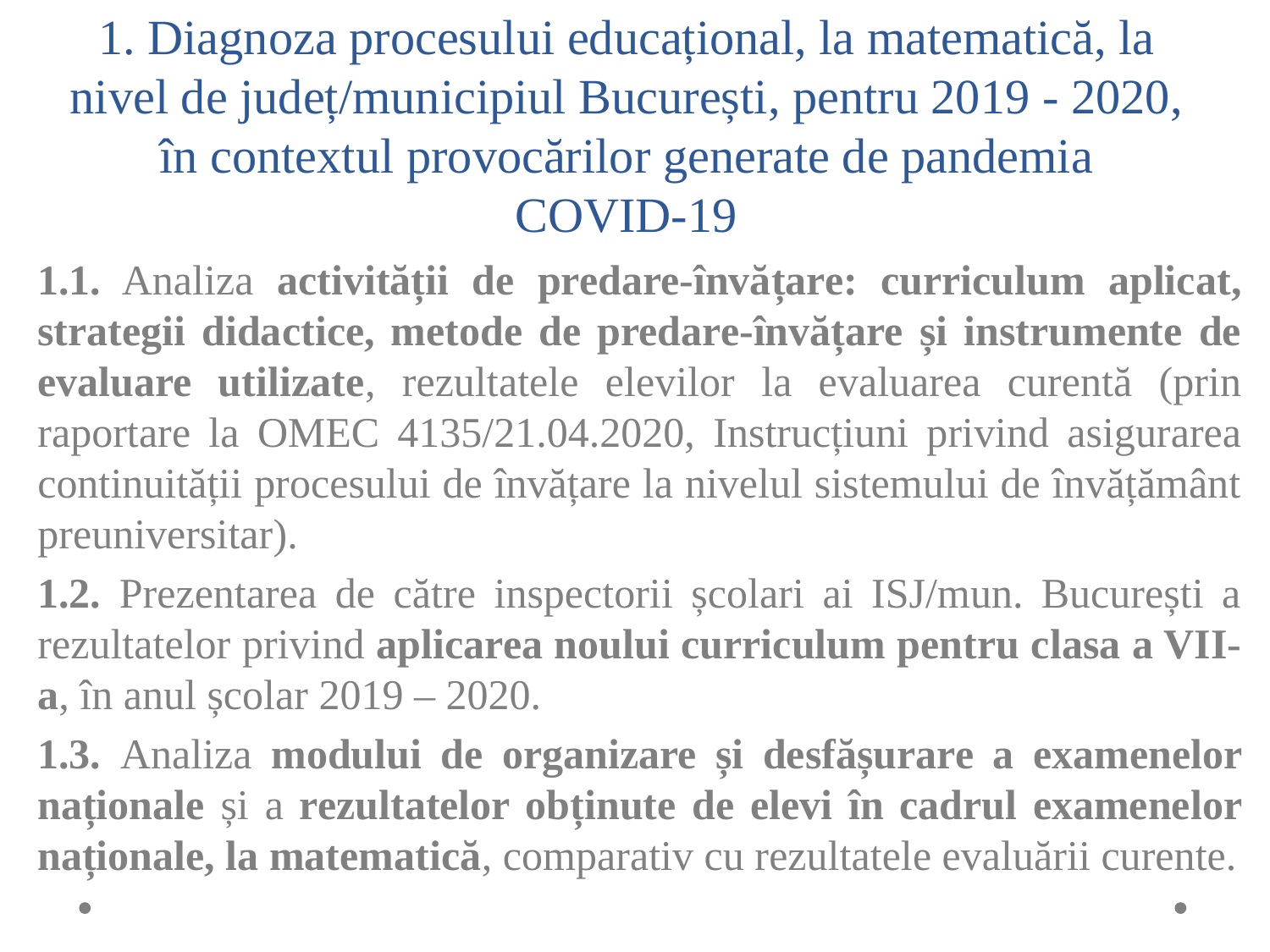

# 1. Diagnoza procesului educațional, la matematică, la nivel de județ/municipiul București, pentru 2019 - 2020, în contextul provocărilor generate de pandemia COVID-19
1.1. Analiza activității de predare-învățare: curriculum aplicat, strategii didactice, metode de predare-învățare și instrumente de evaluare utilizate, rezultatele elevilor la evaluarea curentă (prin raportare la OMEC 4135/21.04.2020, Instrucțiuni privind asigurarea continuității procesului de învățare la nivelul sistemului de învățământ preuniversitar).
1.2. Prezentarea de către inspectorii școlari ai ISJ/mun. București a rezultatelor privind aplicarea noului curriculum pentru clasa a VII-a, în anul școlar 2019 – 2020.
1.3. Analiza modului de organizare și desfășurare a examenelor naționale și a rezultatelor obținute de elevi în cadrul examenelor naționale, la matematică, comparativ cu rezultatele evaluării curente.